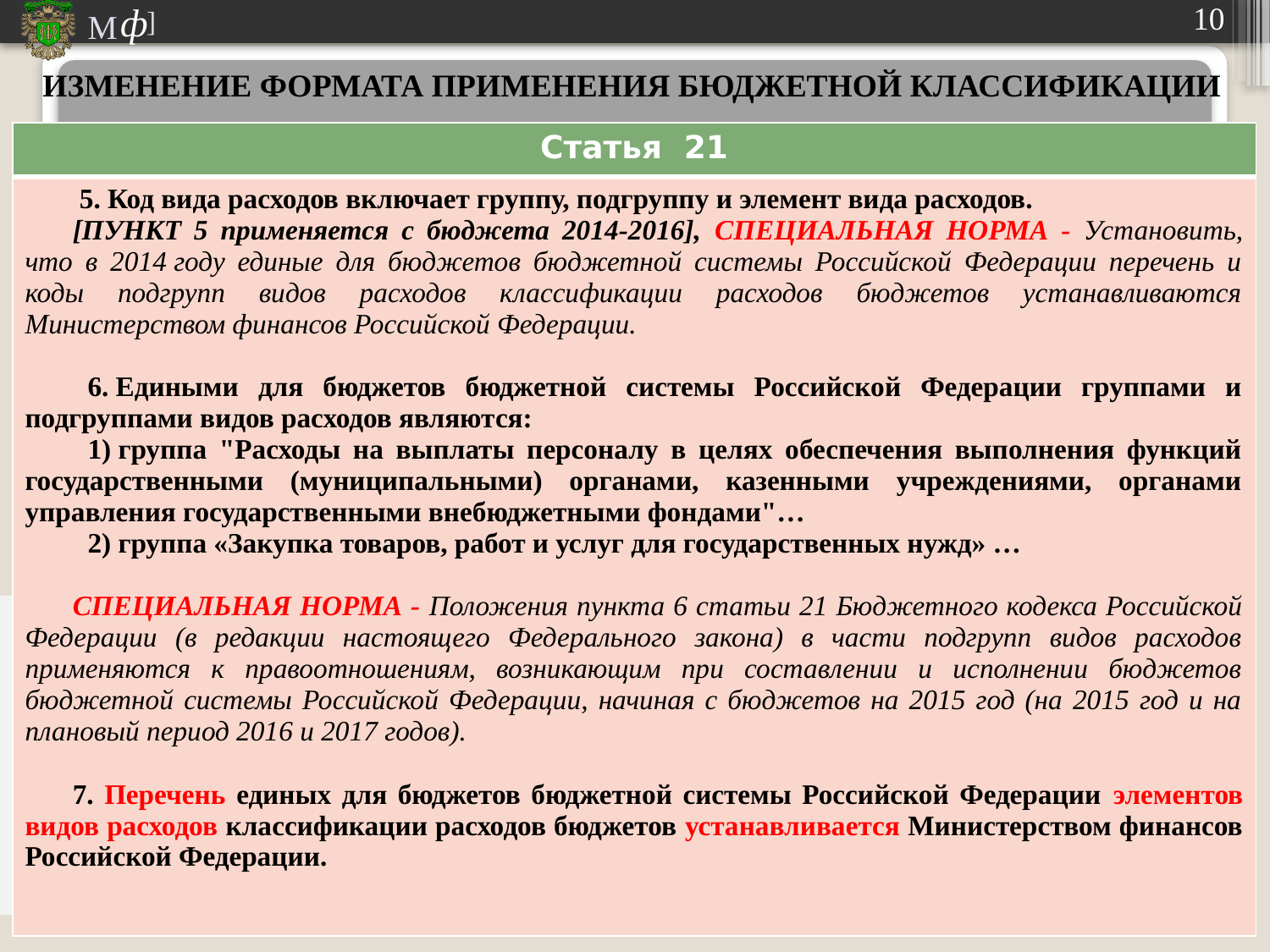

ИЗМЕНЕНИЕ ФОРМАТА ПРИМЕНЕНИЯ БЮДЖЕТНОЙ КЛАССИФИКАЦИИ
| Статья 21 |
| --- |
| 5. Код вида расходов включает группу, подгруппу и элемент вида расходов. [ПУНКТ 5 применяется с бюджета 2014-2016], СПЕЦИАЛЬНАЯ НОРМА - Установить, что в 2014 году единые для бюджетов бюджетной системы Российской Федерации перечень и коды подгрупп видов расходов классификации расходов бюджетов устанавливаются Министерством финансов Российской Федерации. 6. Едиными для бюджетов бюджетной системы Российской Федерации группами и подгруппами видов расходов являются: 1) группа "Расходы на выплаты персоналу в целях обеспечения выполнения функций государственными (муниципальными) органами, казенными учреждениями, органами управления государственными внебюджетными фондами"… 2) группа «Закупка товаров, работ и услуг для государственных нужд» … СПЕЦИАЛЬНАЯ НОРМА - Положения пункта 6 статьи 21 Бюджетного кодекса Российской Федерации (в редакции настоящего Федерального закона) в части подгрупп видов расходов применяются к правоотношениям, возникающим при составлении и исполнении бюджетов бюджетной системы Российской Федерации, начиная с бюджетов на 2015 год (на 2015 год и на плановый период 2016 и 2017 годов). 7. Перечень единых для бюджетов бюджетной системы Российской Федерации элементов видов расходов классификации расходов бюджетов устанавливается Министерством финансов Российской Федерации. |